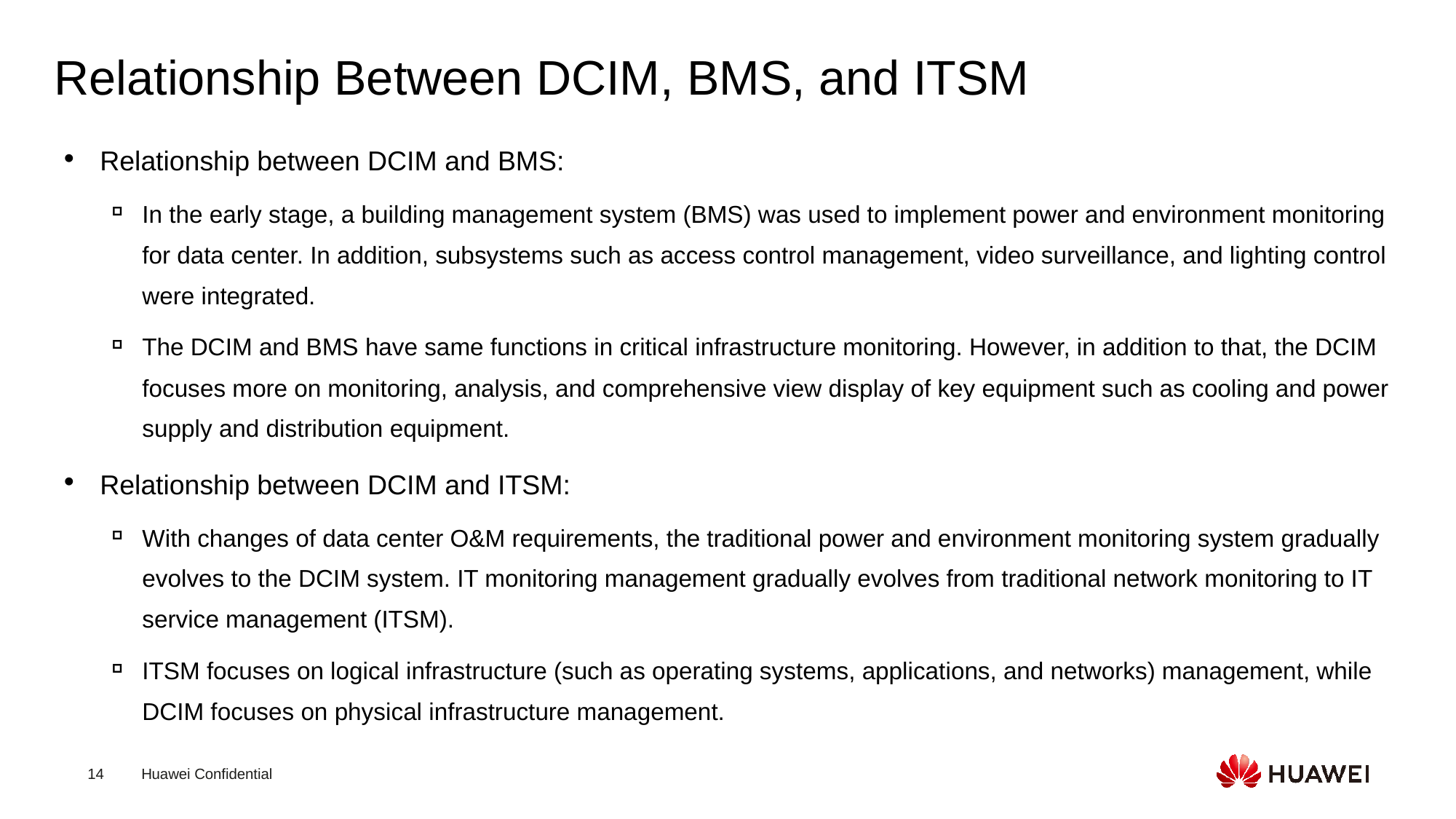

# Relationship Between DCIM, BMS, and ITSM
Relationship between DCIM and BMS:
In the early stage, a building management system (BMS) was used to implement power and environment monitoring for data center. In addition, subsystems such as access control management, video surveillance, and lighting control were integrated.
The DCIM and BMS have same functions in critical infrastructure monitoring. However, in addition to that, the DCIM focuses more on monitoring, analysis, and comprehensive view display of key equipment such as cooling and power supply and distribution equipment.
Relationship between DCIM and ITSM:
With changes of data center O&M requirements, the traditional power and environment monitoring system gradually evolves to the DCIM system. IT monitoring management gradually evolves from traditional network monitoring to IT service management (ITSM).
ITSM focuses on logical infrastructure (such as operating systems, applications, and networks) management, while DCIM focuses on physical infrastructure management.